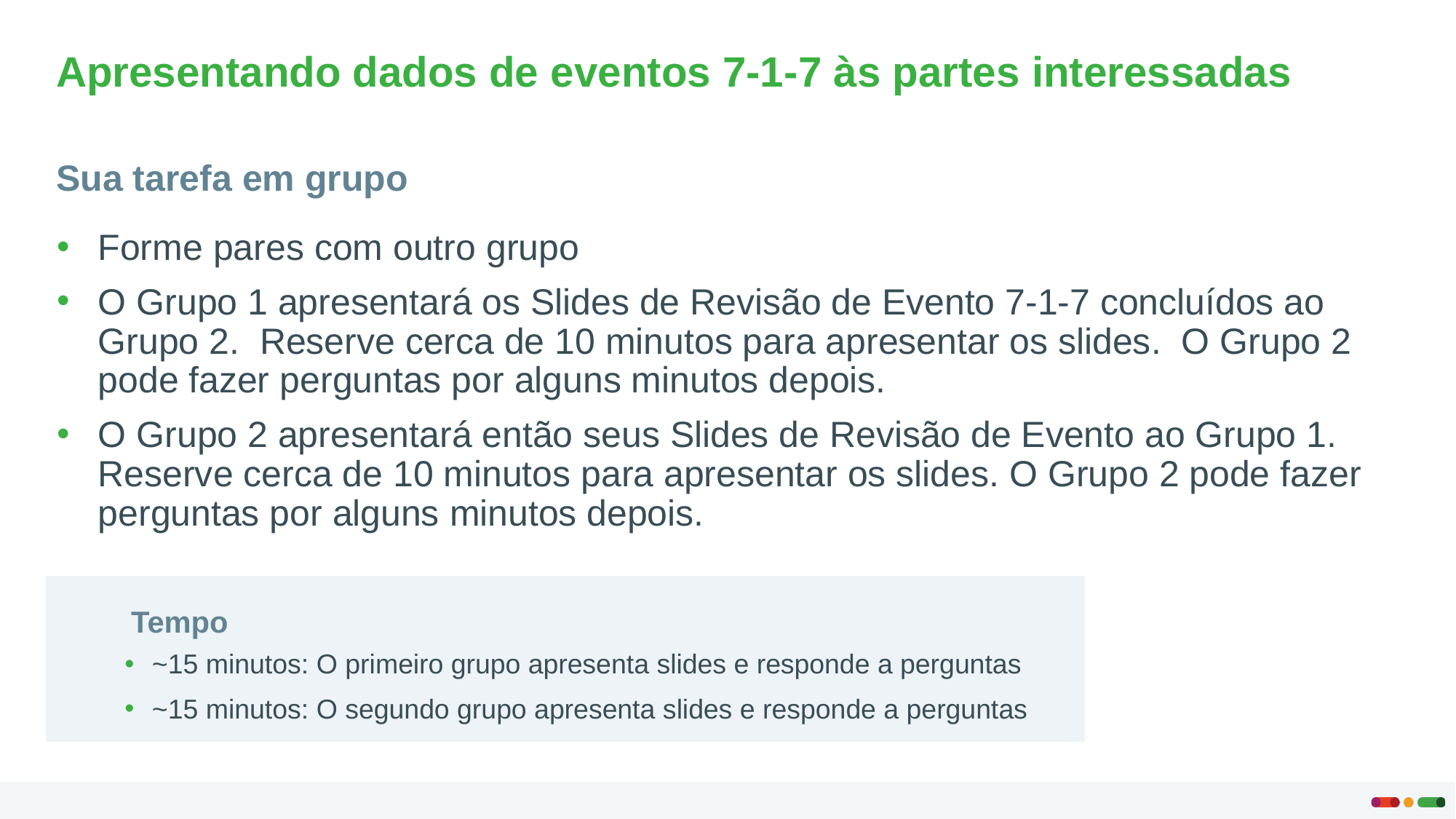

Apresentando dados de eventos 7-1-7 às partes interessadas
Sua tarefa em grupo
Forme pares com outro grupo
O Grupo 1 apresentará os Slides de Revisão de Evento 7-1-7 concluídos ao Grupo 2.  Reserve cerca de 10 minutos para apresentar os slides.  O Grupo 2 pode fazer perguntas por alguns minutos depois.
O Grupo 2 apresentará então seus Slides de Revisão de Evento ao Grupo 1. Reserve cerca de 10 minutos para apresentar os slides. O Grupo 2 pode fazer perguntas por alguns minutos depois.

Tempo
~15 minutos: O primeiro grupo apresenta slides e responde a perguntas
~15 minutos: O segundo grupo apresenta slides e responde a perguntas